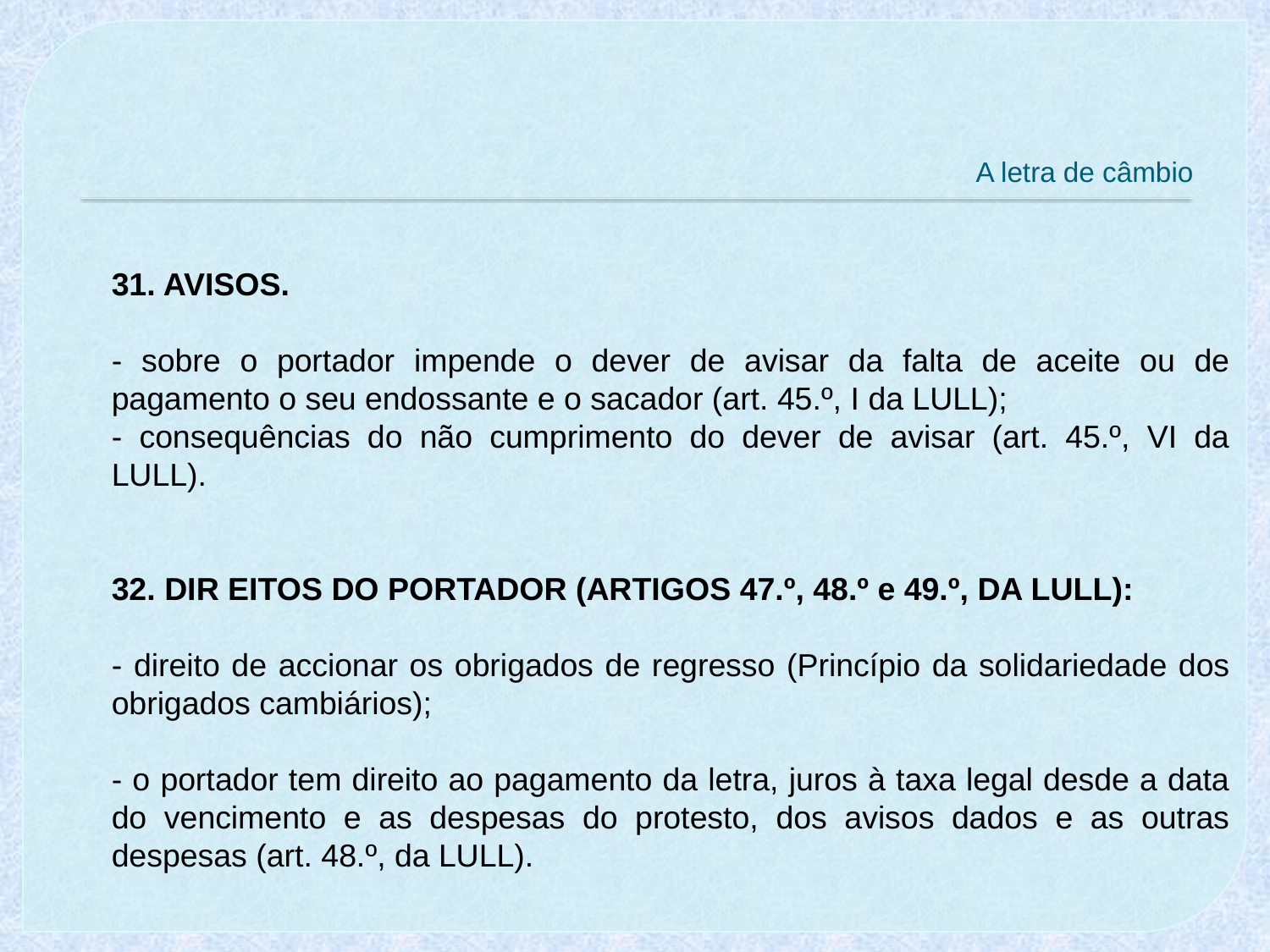

# A letra de câmbio

31. AVISOS.

- sobre o portador impende o dever de avisar da falta de aceite ou de pagamento o seu endossante e o sacador (art. 45.º, I da LULL);
- consequências do não cumprimento do dever de avisar (art. 45.º, VI da LULL).

32. DIR EITOS DO PORTADOR (ARTIGOS 47.º, 48.º e 49.º, DA LULL):

- direito de accionar os obrigados de regresso (Princípio da solidariedade dos obrigados cambiários);

- o portador tem direito ao pagamento da letra, juros à taxa legal desde a data do vencimento e as despesas do protesto, dos avisos dados e as outras despesas (art. 48.º, da LULL).